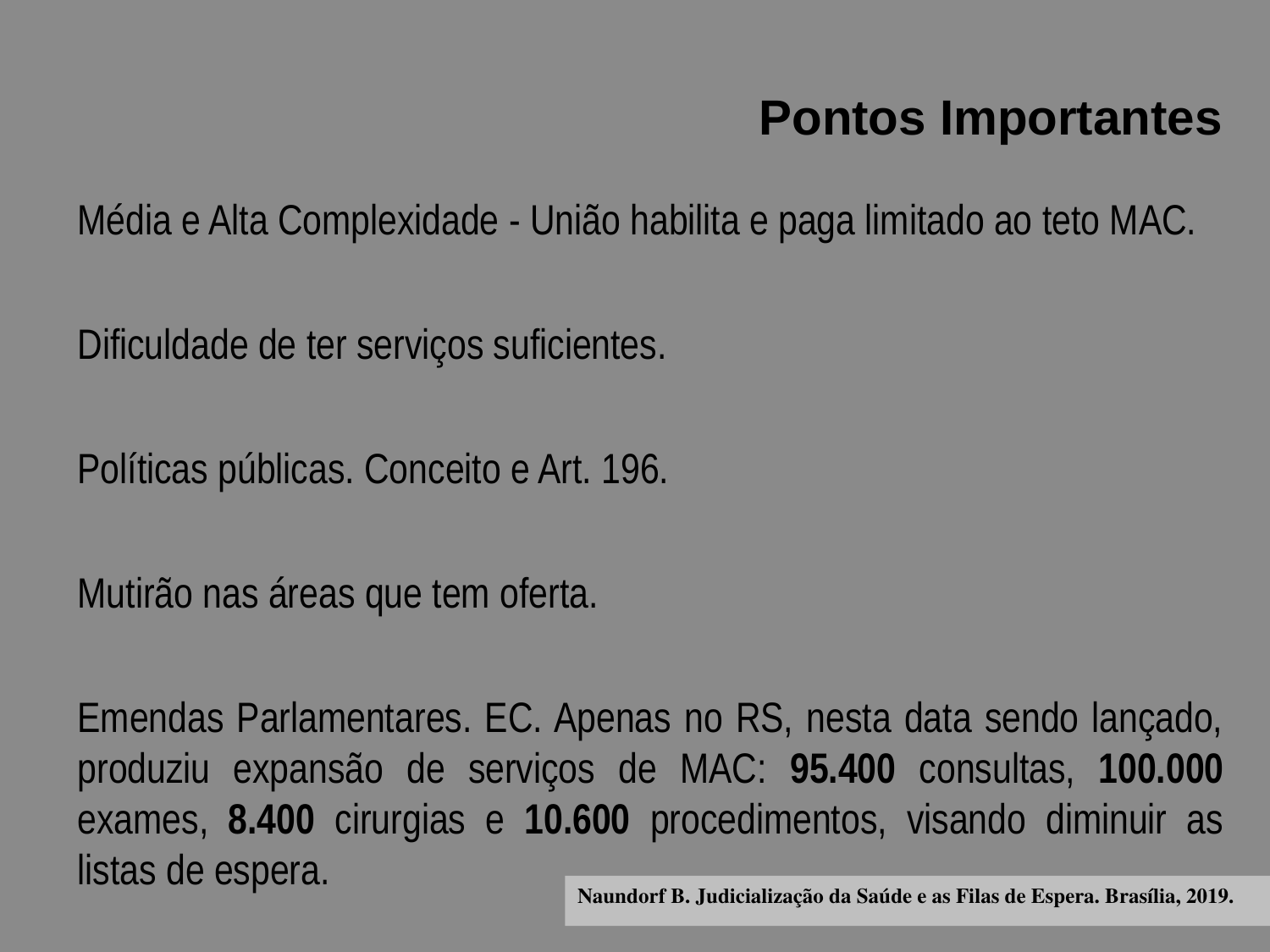

# Pontos Importantes
Média e Alta Complexidade - União habilita e paga limitado ao teto MAC.

Dificuldade de ter serviços suficientes.

Políticas públicas. Conceito e Art. 196.

Mutirão nas áreas que tem oferta.

Emendas Parlamentares. EC. Apenas no RS, nesta data sendo lançado, produziu expansão de serviços de MAC: 95.400 consultas, 100.000 exames, 8.400 cirurgias e 10.600 procedimentos, visando diminuir as listas de espera.